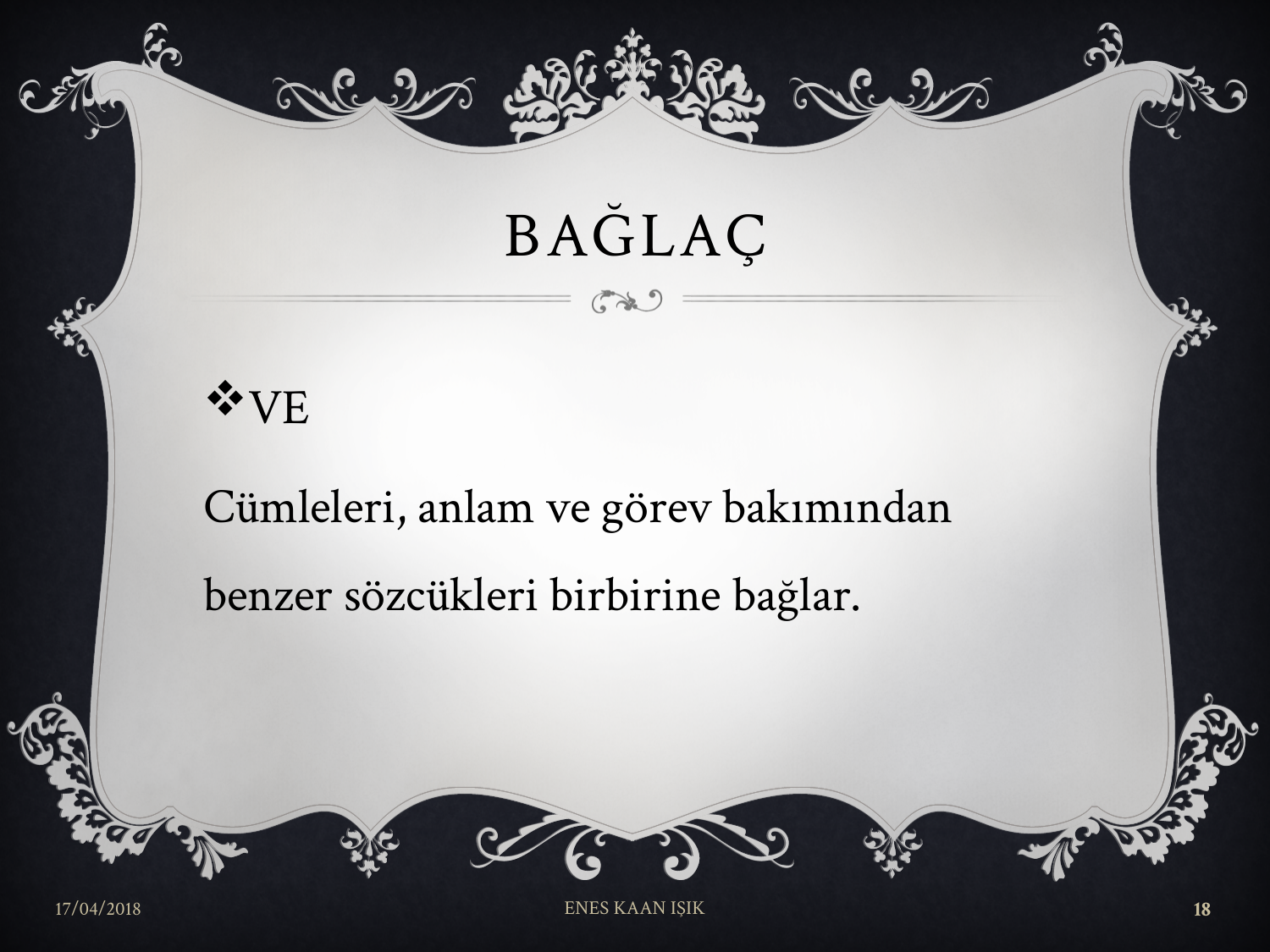

# BAĞLAÇ
VE
Cümleleri, anlam ve görev bakımından benzer sözcükleri birbirine bağlar.
17/04/2018
ENES KAAN IŞIK
18